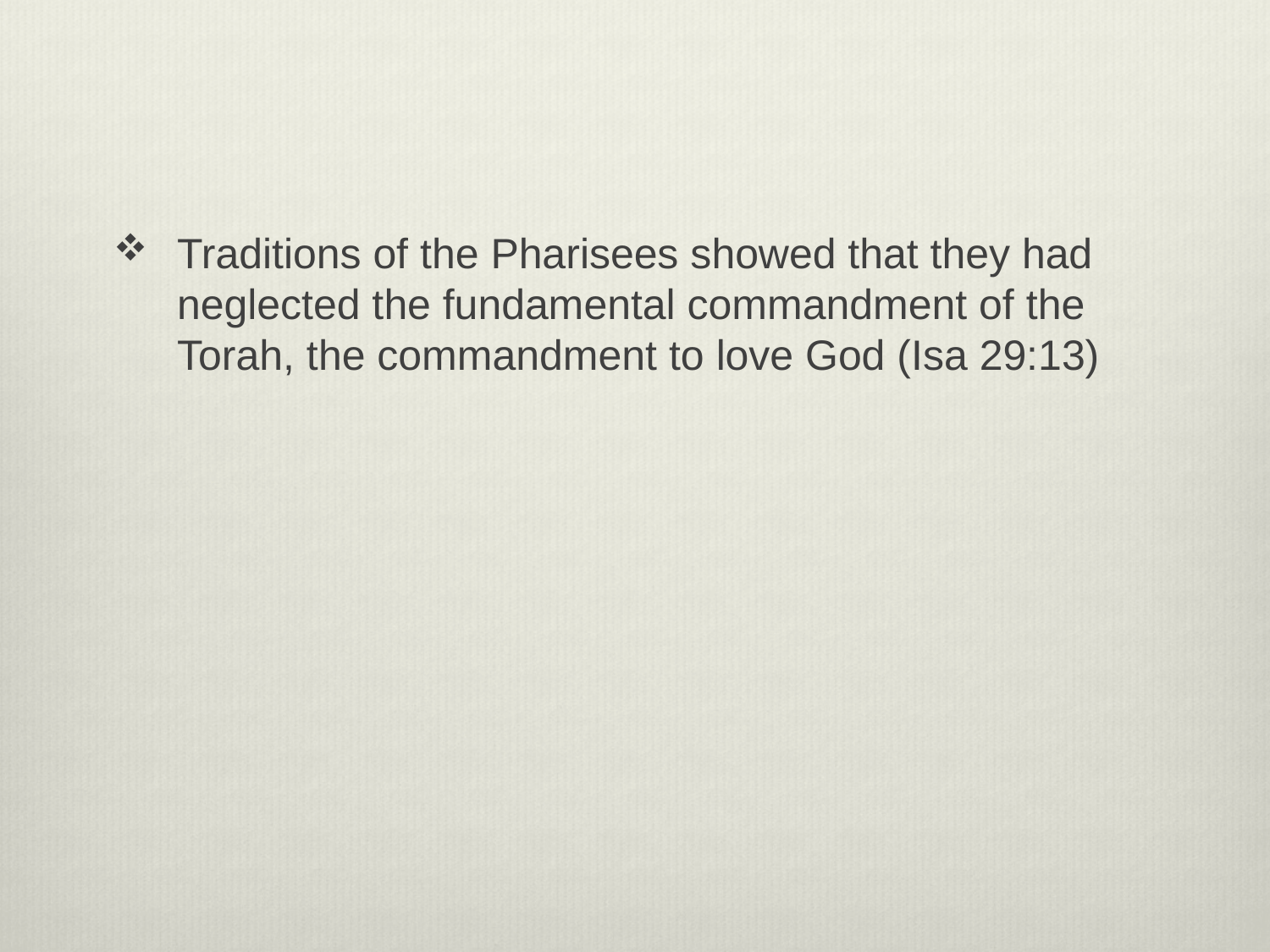

#
Traditions of the Pharisees showed that they had neglected the fundamental commandment of the Torah, the commandment to love God (Isa 29:13)